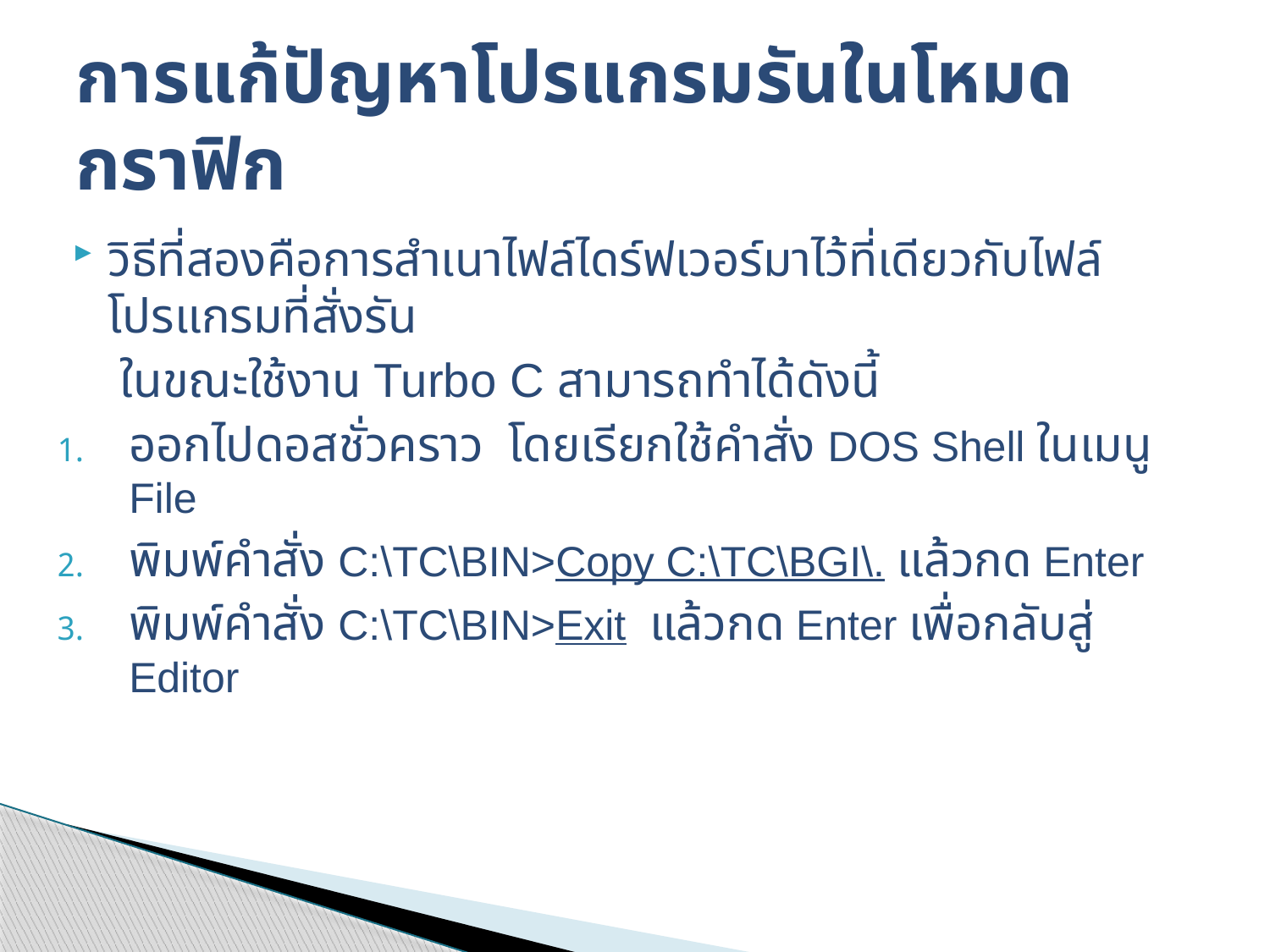

# การแก้ปัญหาโปรแกรมรันในโหมดกราฟิก
วิธีที่สองคือการสำเนาไฟล์ไดร์ฟเวอร์มาไว้ที่เดียวกับไฟล์โปรแกรมที่สั่งรัน
     ในขณะใช้งาน Turbo C สามารถทำได้ดังนี้
ออกไปดอสชั่วคราว  โดยเรียกใช้คำสั่ง DOS Shell ในเมนู File
พิมพ์คำสั่ง C:\TC\BIN>Copy C:\TC\BGI\. แล้วกด Enter
พิมพ์คำสั่ง C:\TC\BIN>Exit  แล้วกด Enter เพื่อกลับสู่ Editor